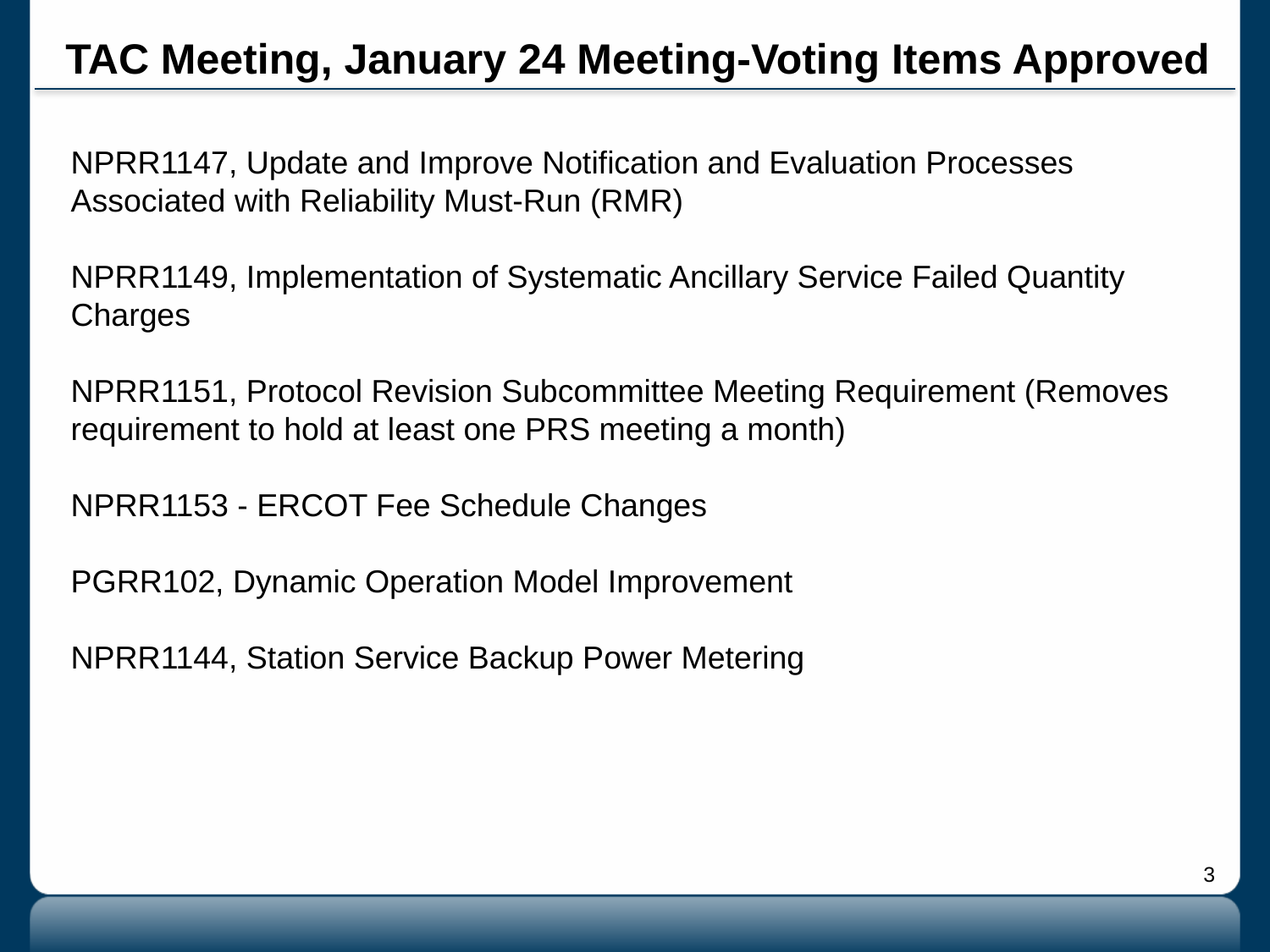

# TAC Meeting, January 24 Meeting-Voting Items Approved
NPRR1147, Update and Improve Notification and Evaluation Processes Associated with Reliability Must-Run (RMR)

NPRR1149, Implementation of Systematic Ancillary Service Failed Quantity Charges

NPRR1151, Protocol Revision Subcommittee Meeting Requirement (Removes requirement to hold at least one PRS meeting a month)

NPRR1153 - ERCOT Fee Schedule Changes

PGRR102, Dynamic Operation Model Improvement

NPRR1144, Station Service Backup Power Metering